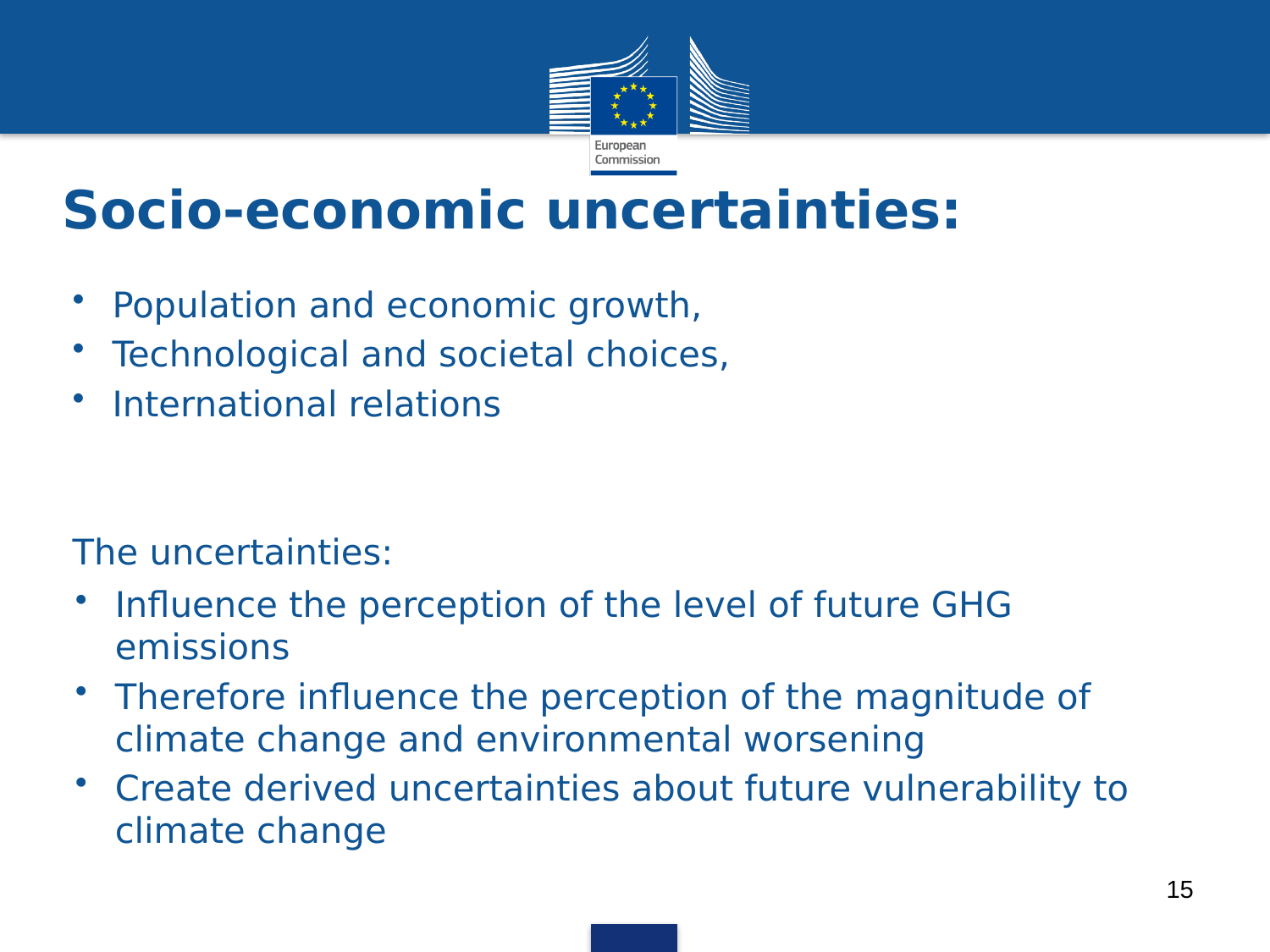

# Socio-economic uncertainties:
Population and economic growth,
Technological and societal choices,
International relations

The uncertainties:
Influence the perception of the level of future GHG emissions
Therefore influence the perception of the magnitude of climate change and environmental worsening
Create derived uncertainties about future vulnerability to climate change
15